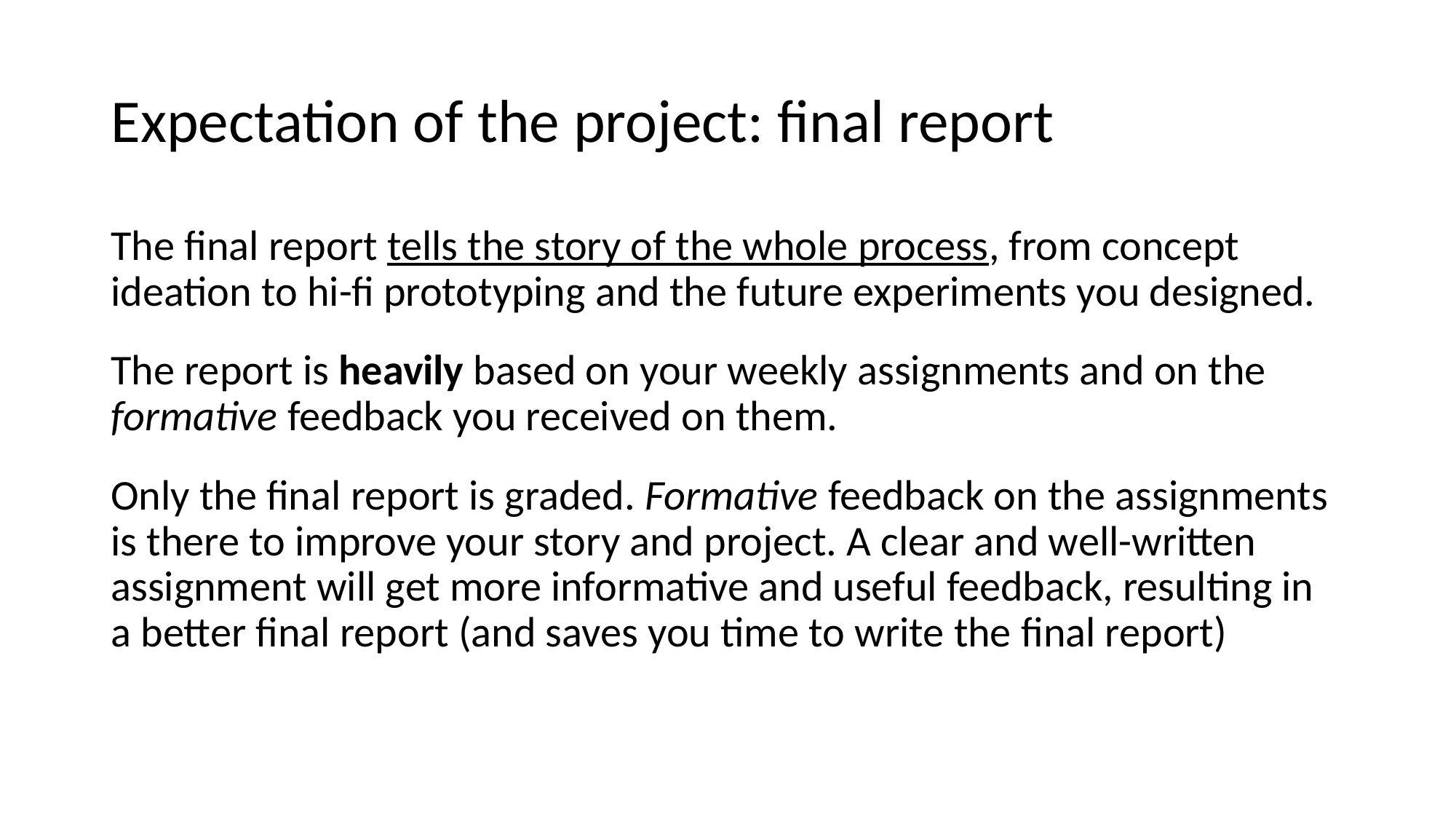

# Expectation of the project: final report
The final report tells the story of the whole process, from concept ideation to hi-fi prototyping and the future experiments you designed.
The report is heavily based on your weekly assignments and on the formative feedback you received on them.
Only the final report is graded. Formative feedback on the assignments is there to improve your story and project. A clear and well-written assignment will get more informative and useful feedback, resulting in a better final report (and saves you time to write the final report)